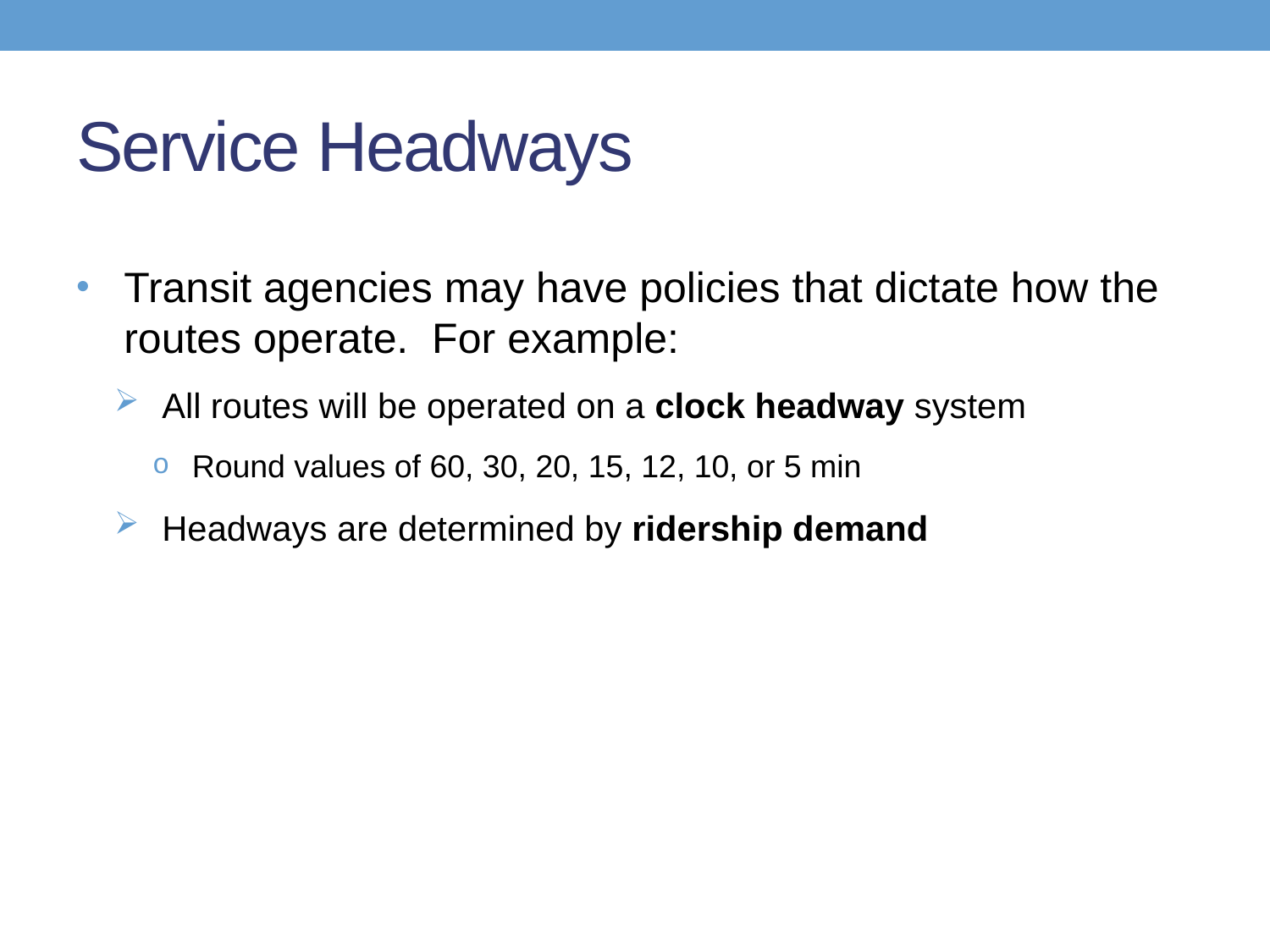

# Service Headways
Transit agencies may have policies that dictate how the routes operate.  For example:
All routes will be operated on a clock headway system
Round values of 60, 30, 20, 15, 12, 10, or 5 min
Headways are determined by ridership demand